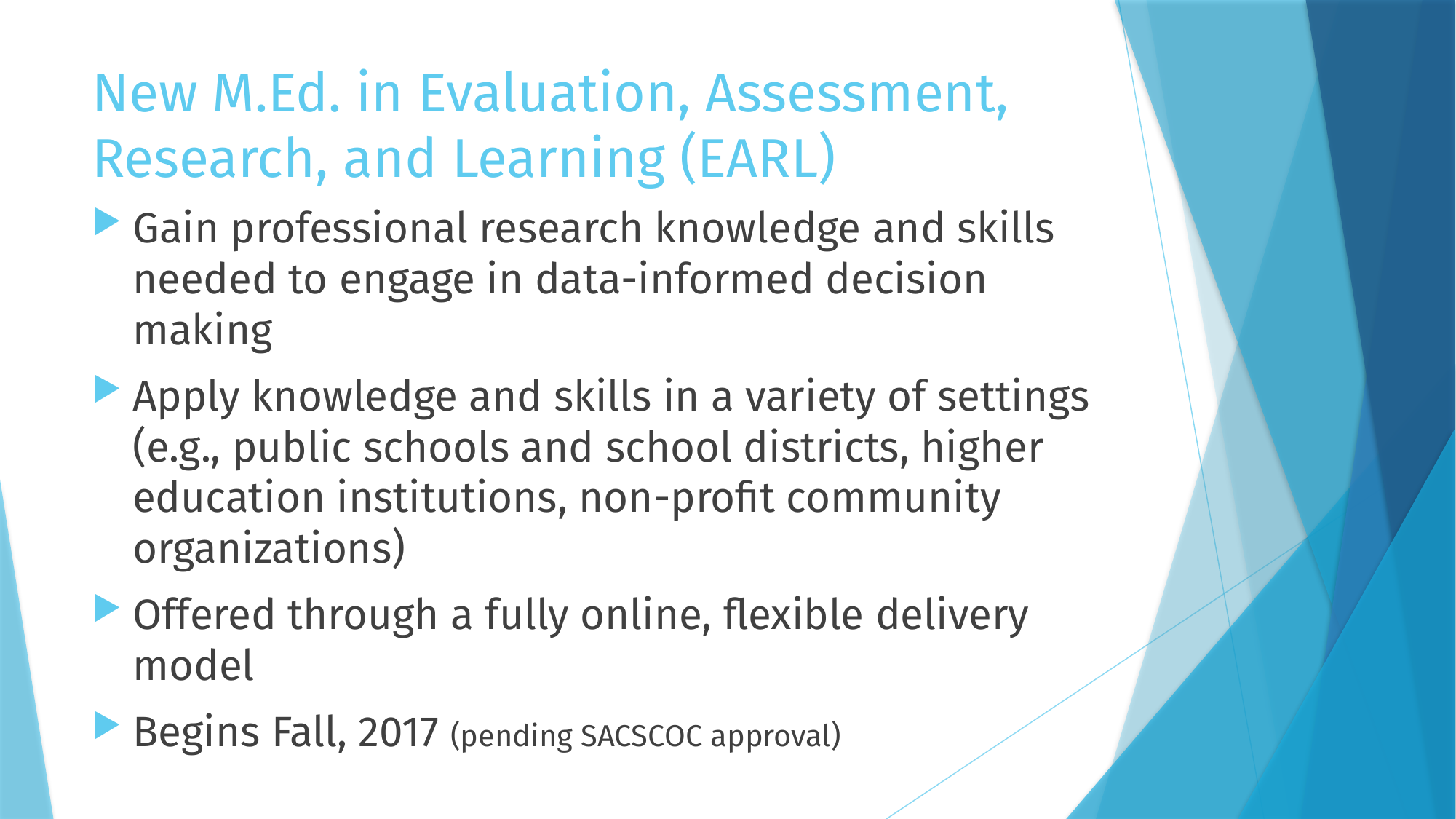

# New M.Ed. in Evaluation, Assessment, Research, and Learning (EARL)
Gain professional research knowledge and skills needed to engage in data-informed decision making
Apply knowledge and skills in a variety of settings (e.g., public schools and school districts, higher education institutions, non-profit community organizations)
Offered through a fully online, flexible delivery model
Begins Fall, 2017 (pending SACSCOC approval)